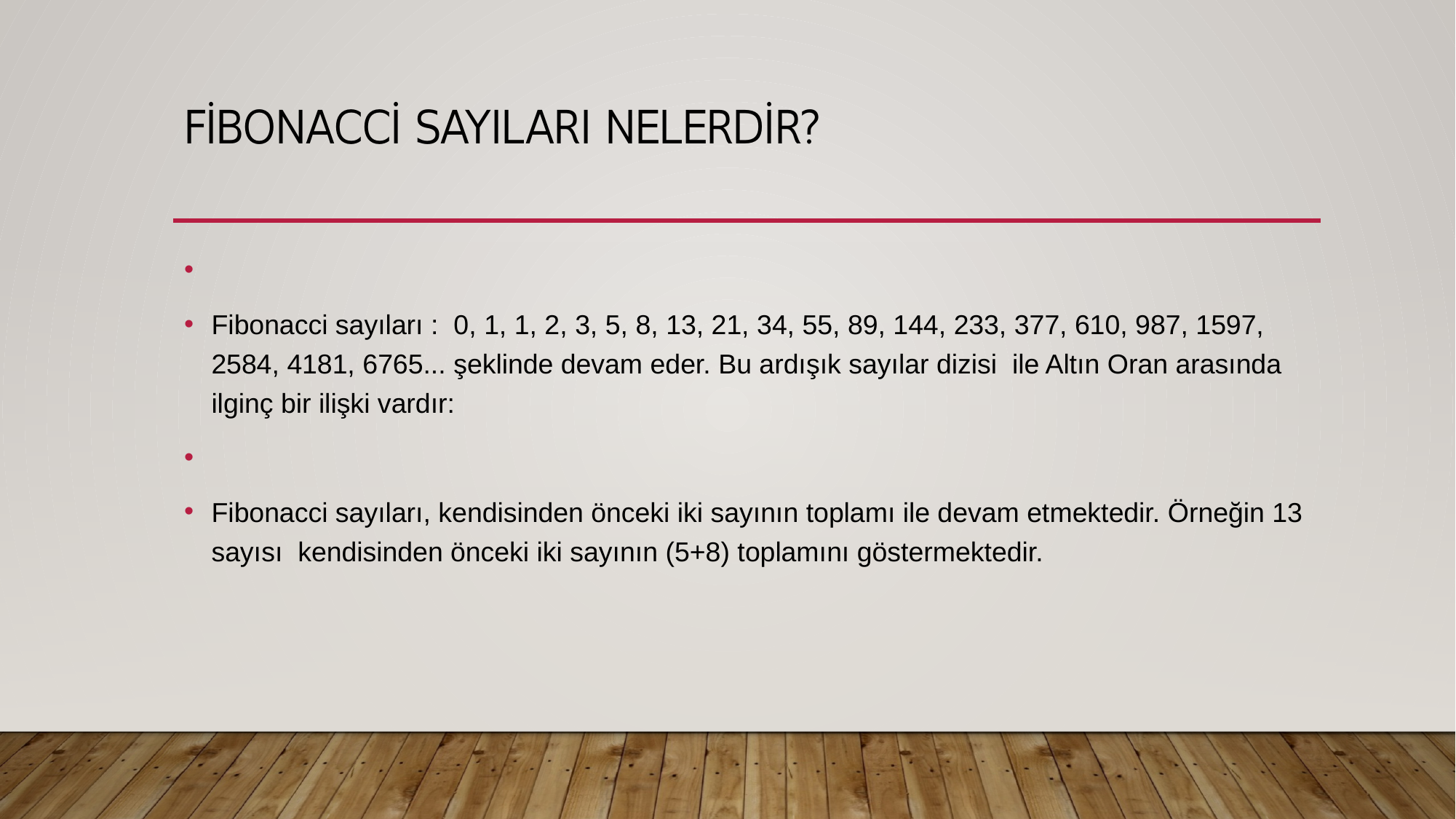

# FİBONACCİ SAYILARI NELERDİR?

Fibonacci sayıları :  0, 1, 1, 2, 3, 5, 8, 13, 21, 34, 55, 89, 144, 233, 377, 610, 987, 1597, 2584, 4181, 6765... şeklinde devam eder. Bu ardışık sayılar dizisi  ile Altın Oran arasında ilginç bir ilişki vardır:

Fibonacci sayıları, kendisinden önceki iki sayının toplamı ile devam etmektedir. Örneğin 13 sayısı  kendisinden önceki iki sayının (5+8) toplamını göstermektedir.